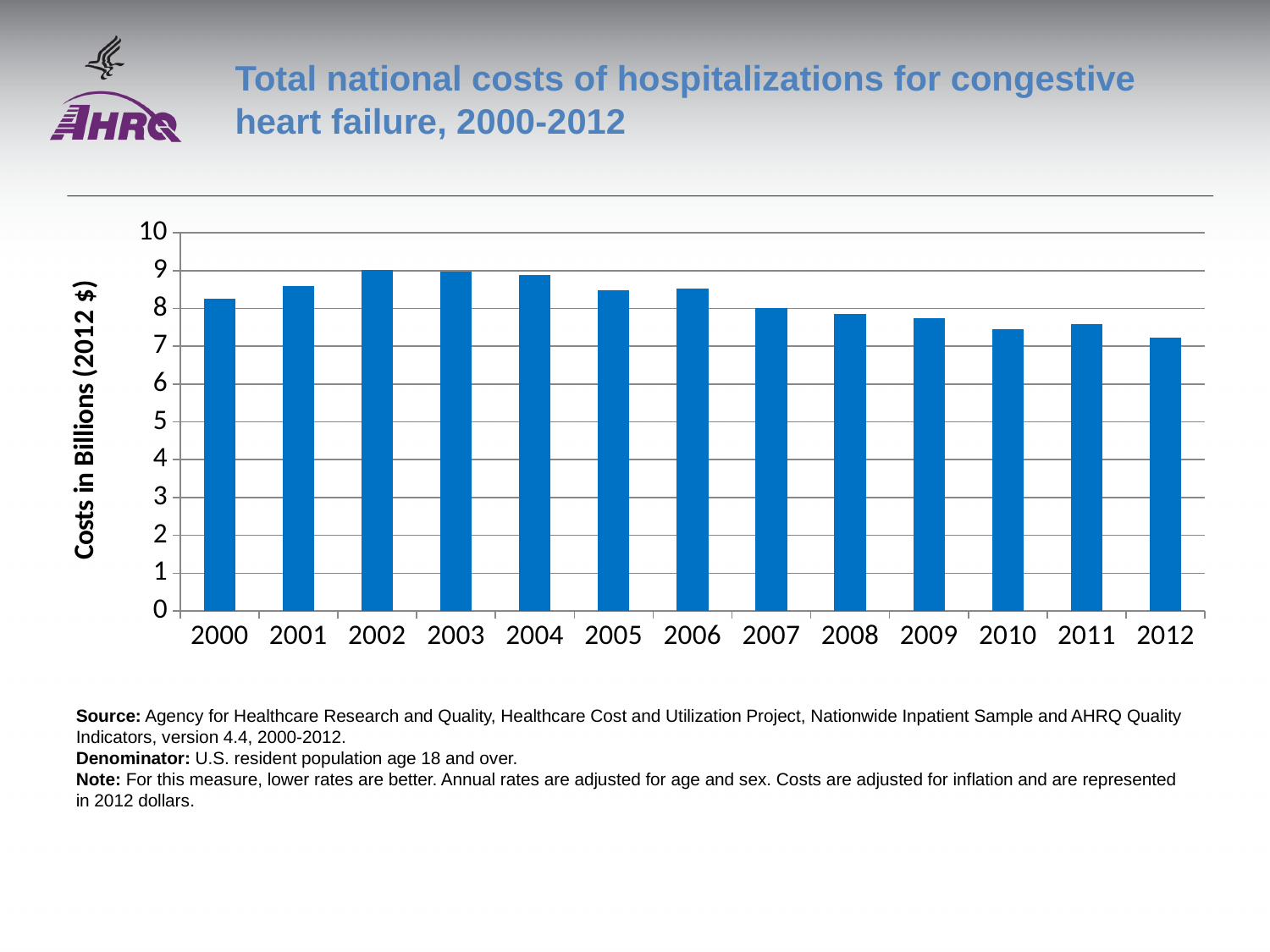

# Total national costs of hospitalizations for congestive heart failure, 2000-2012

### Chart

| Category |  |
|---|---|
| 2000 | 8.26492089143984 |
| 2001 | 8.598303097773165 |
| 2002 | 9.010292063092846 |
| 2003 | 8.977217993586846 |
| 2004 | 8.895373086507389 |
| 2005 | 8.487353896198636 |
| 2006 | 8.5249146914584 |
| 2007 | 8.005141126336476 |
| 2008 | 7.849594943433435 |
| 2009 | 7.749286993015321 |
| 2010 | 7.455762366315404 |
| 2011 | 7.586300008866628 |
| 2012 | 7.228851016773367 |
Source: Agency for Healthcare Research and Quality, Healthcare Cost and Utilization Project, Nationwide Inpatient Sample and AHRQ Quality Indicators, version 4.4, 2000-2012.
Denominator: U.S. resident population age 18 and over.
Note: For this measure, lower rates are better. Annual rates are adjusted for age and sex. Costs are adjusted for inflation and are represented in 2012 dollars.